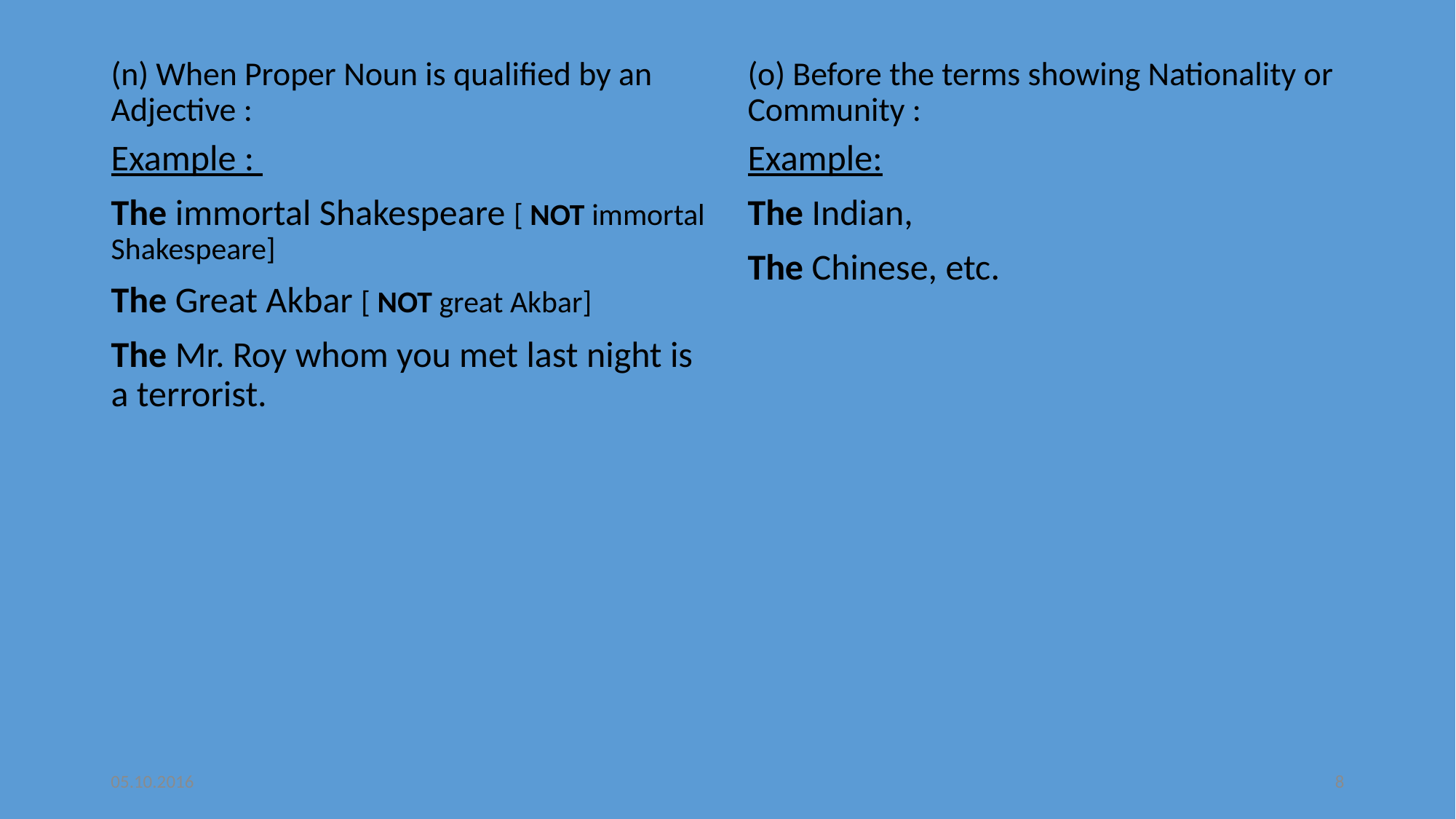

(n) When Proper Noun is qualified by an Adjective :
(o) Before the terms showing Nationality or Community :
Example :
The immortal Shakespeare [ NOT immortal Shakespeare]
The Great Akbar [ NOT great Akbar]
The Mr. Roy whom you met last night is a terrorist.
Example:
The Indian,
The Chinese, etc.
05.10.2016
8